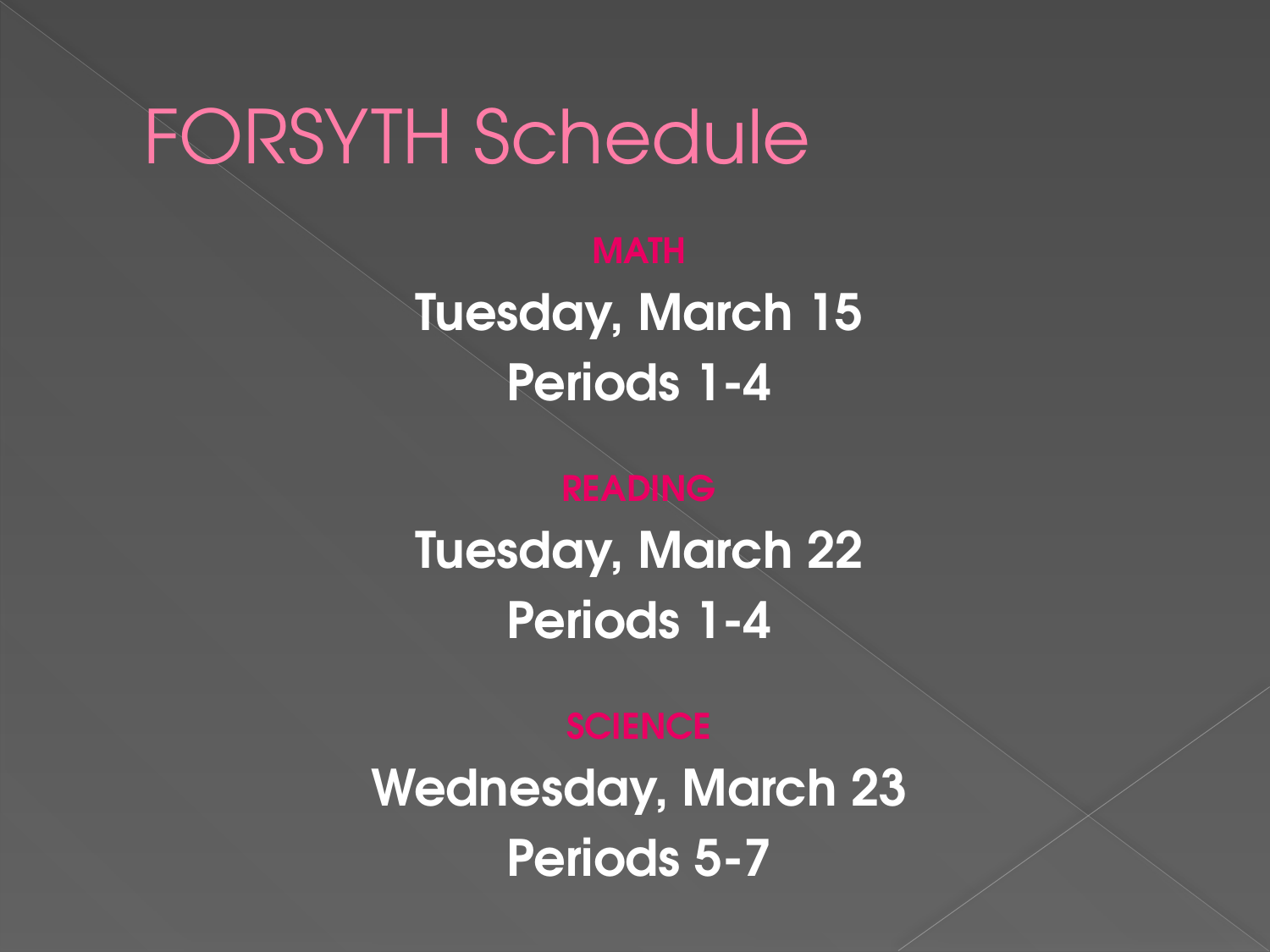

# FORSYTH Schedule
MATH
Tuesday, March 15
Periods 1-4

READING
Tuesday, March 22
Periods 1-4

SCIENCE
Wednesday, March 23
Periods 5-7